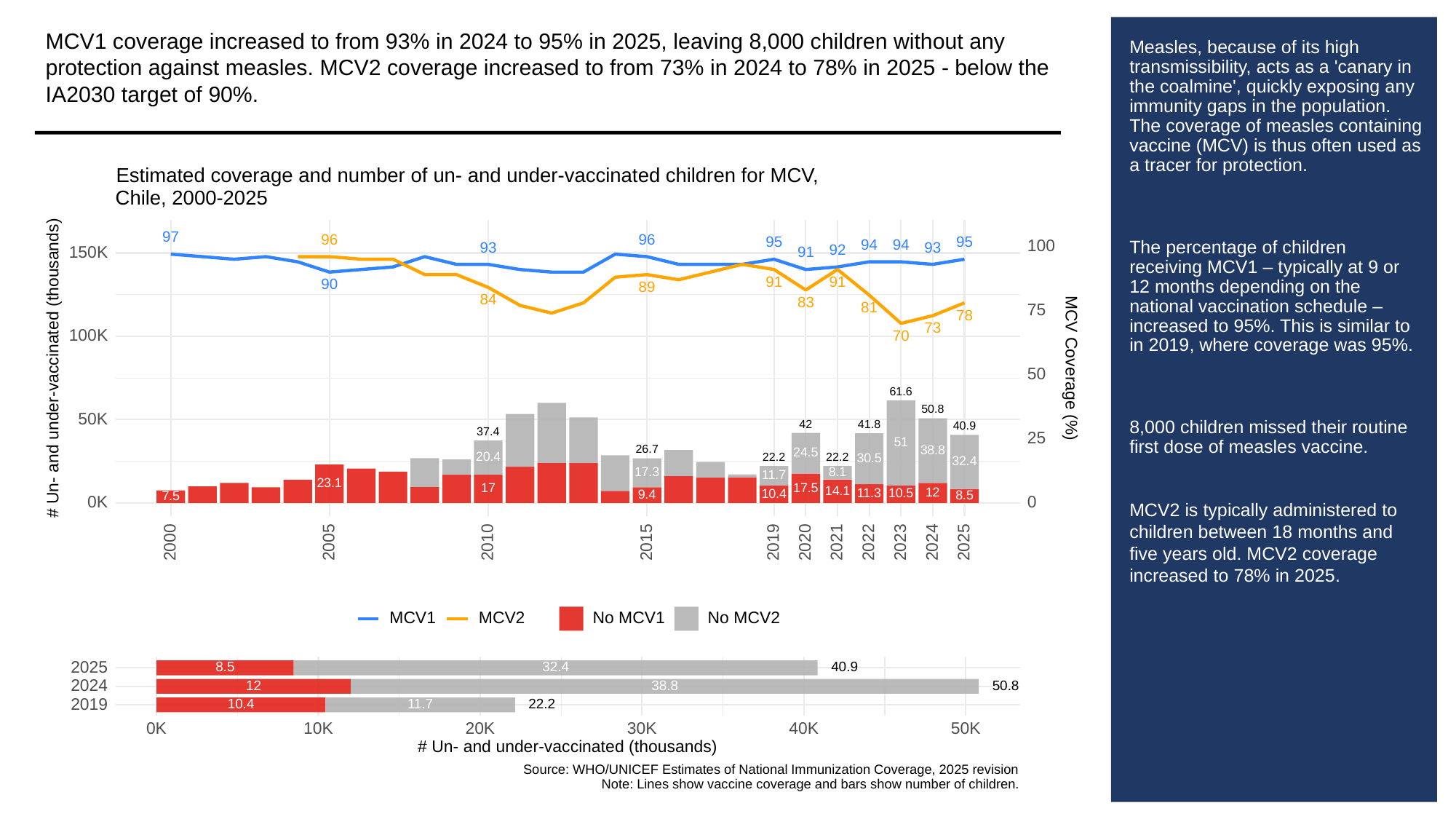

MCV1 coverage increased to from 93% in 2024 to 95% in 2025, leaving 8,000 children without any protection against measles. MCV2 coverage increased to from 73% in 2024 to 78% in 2025 - below the IA2030 target of 90%.
# Measles, because of its high transmissibility, acts as a 'canary in the coalmine', quickly exposing any immunity gaps in the population. The coverage of measles containing vaccine (MCV) is thus often used as a tracer for protection.

The percentage of children receiving MCV1 – typically at 9 or 12 months depending on the national vaccination schedule – increased to 95%. This is similar to in 2019, where coverage was 95%.

8,000 children missed their routine first dose of measles vaccine.

MCV2 is typically administered to children between 18 months and five years old. MCV2 coverage increased to 78% in 2025.

Estimated coverage and number of un- and under-vaccinated children for MCV,
Chile, 2000-2025

97
96
96
95
95
94
94
100
93
93
92
150K
91

91
91
90
89

84
83
81
75
78
73
100K
70

# Un- and under-vaccinated (thousands)
MCV Coverage (%)
50

61.6

50.8
50K

42
41.8
40.9
37.4
25

51

26.7
38.8
24.5

20.4
22.2
22.2
30.5

32.4

8.1
17.3

11.7

23.1

17.5

17

14.1

12
11.3

10.5
10.4
9.4

8.5
7.5
0K
0

2023
2000
2005
2010
2015
2019
2020
2021
2022
2024
2025

MCV1
MCV2
No MCV1
No MCV2

2025
32.4
8.5
40.9

2024
38.8
50.8
12

2019
10.4
11.7
22.2

30K
0K
10K
20K
40K
50K
# Un- and under-vaccinated (thousands)
Source: WHO/UNICEF Estimates of National Immunization Coverage, 2025 revision
Note: Lines show vaccine coverage and bars show number of children.